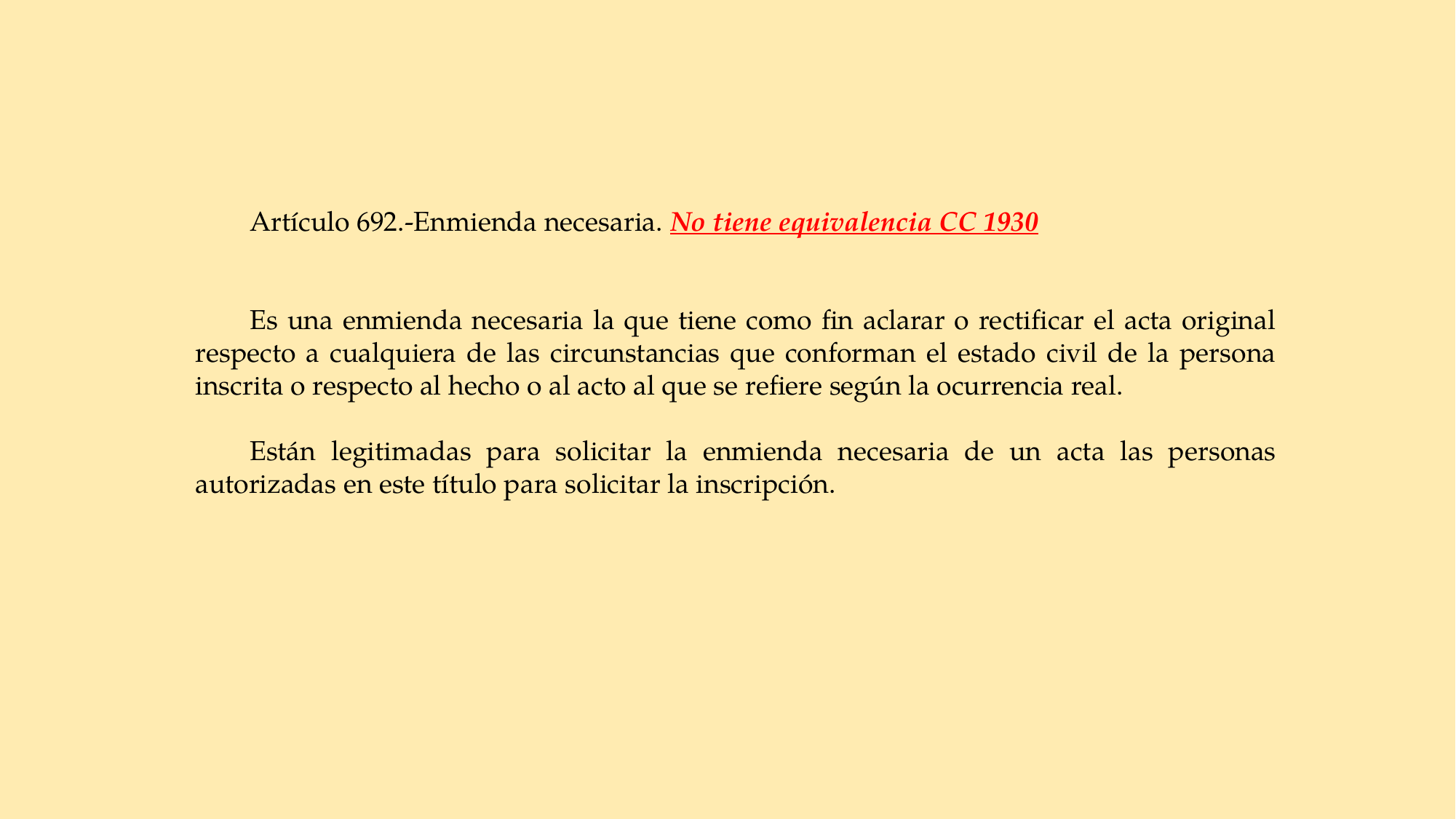

Artículo 692.-Enmienda necesaria. No tiene equivalencia CC 1930

Es una enmienda necesaria la que tiene como fin aclarar o rectificar el acta original respecto a cualquiera de las circunstancias que conforman el estado civil de la persona inscrita o respecto al hecho o al acto al que se refiere según la ocurrencia real.

Están legitimadas para solicitar la enmienda necesaria de un acta las personas autorizadas en este título para solicitar la inscripción.